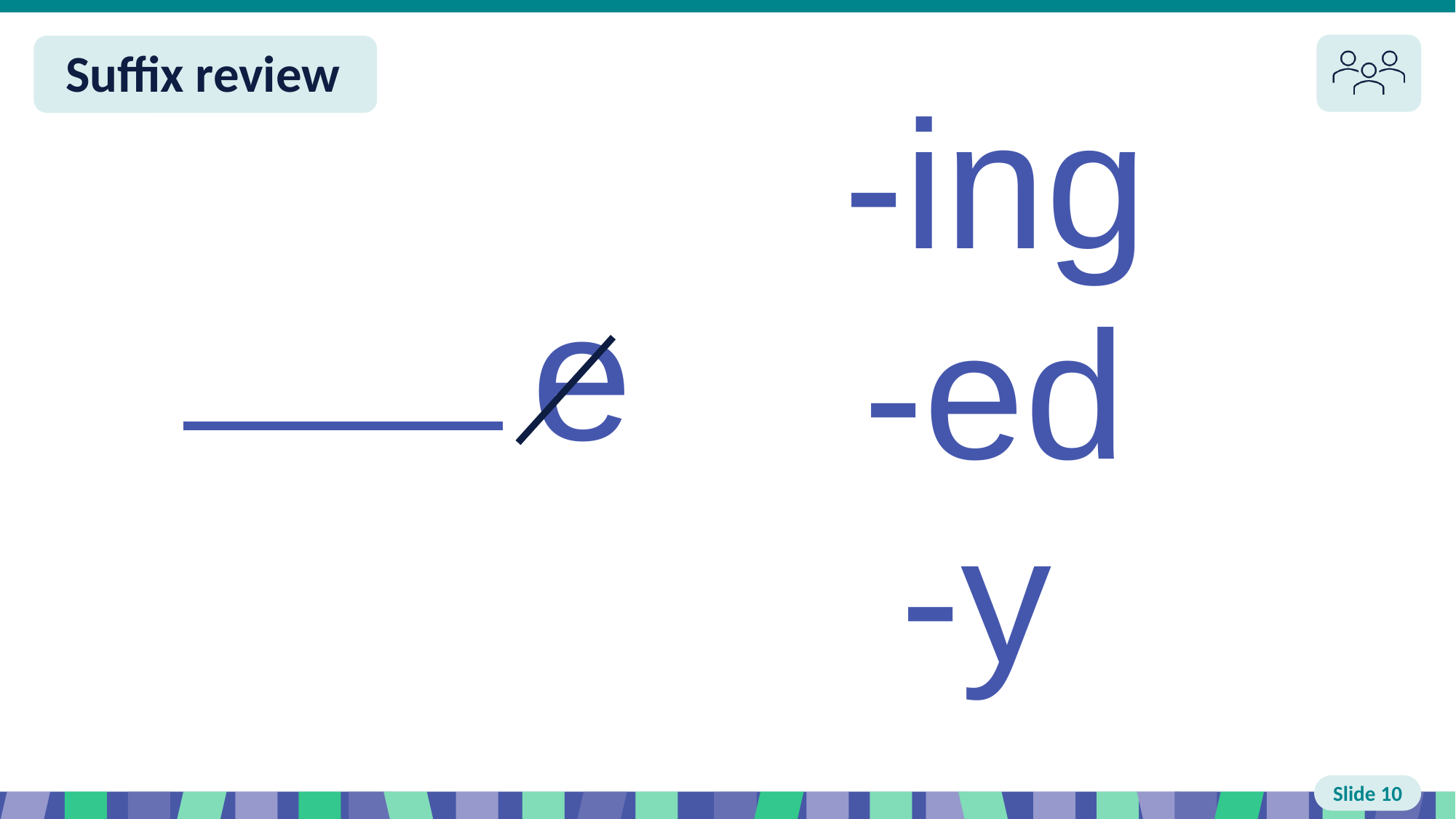

Slide 10 Suffix review
-ing

        e
-ed
-y